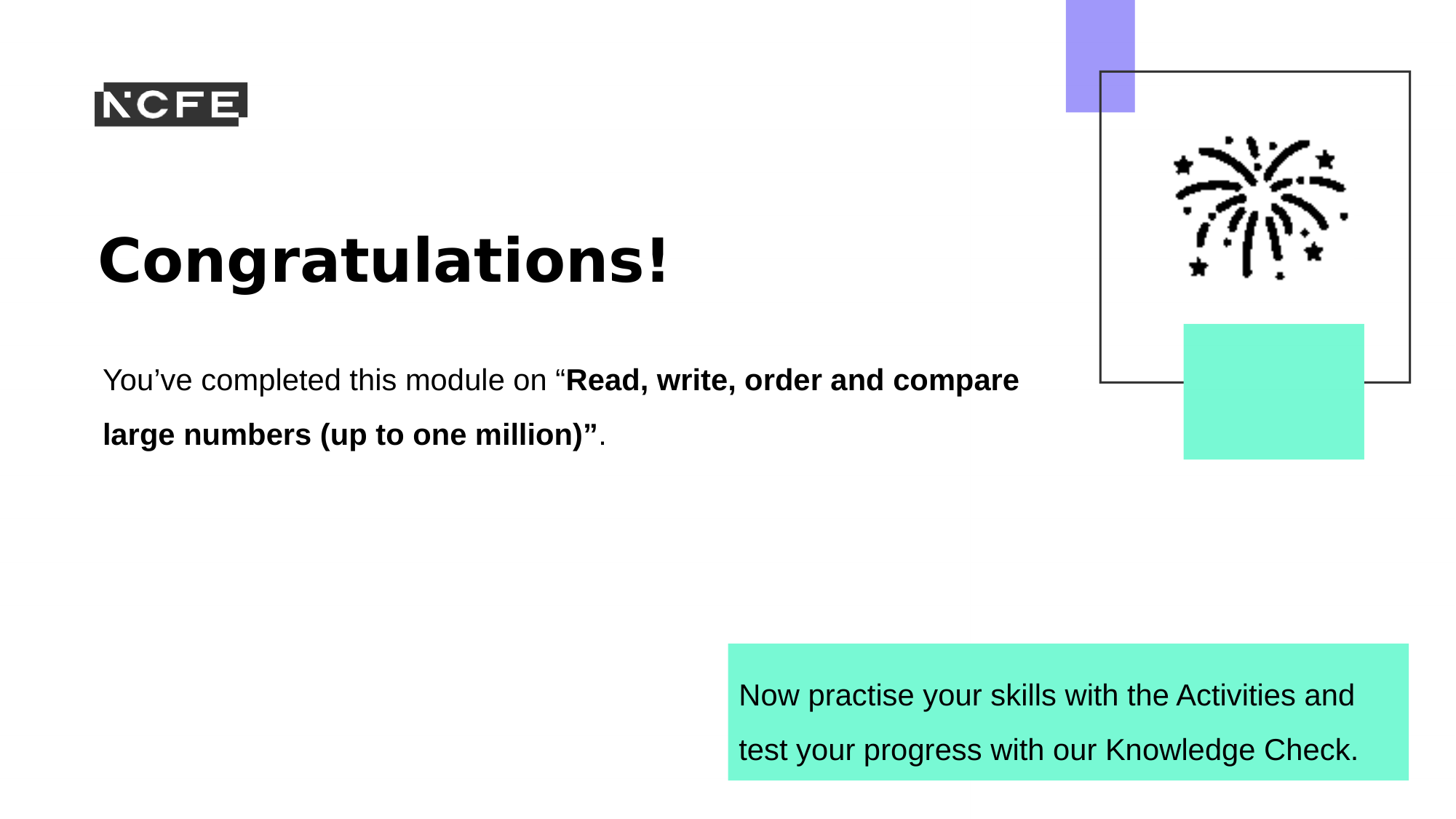

You’ve completed this module on “Read, write, order and compare large numbers (up to one million)”.
Now practise your skills with the Activities and test your progress with our Knowledge Check.